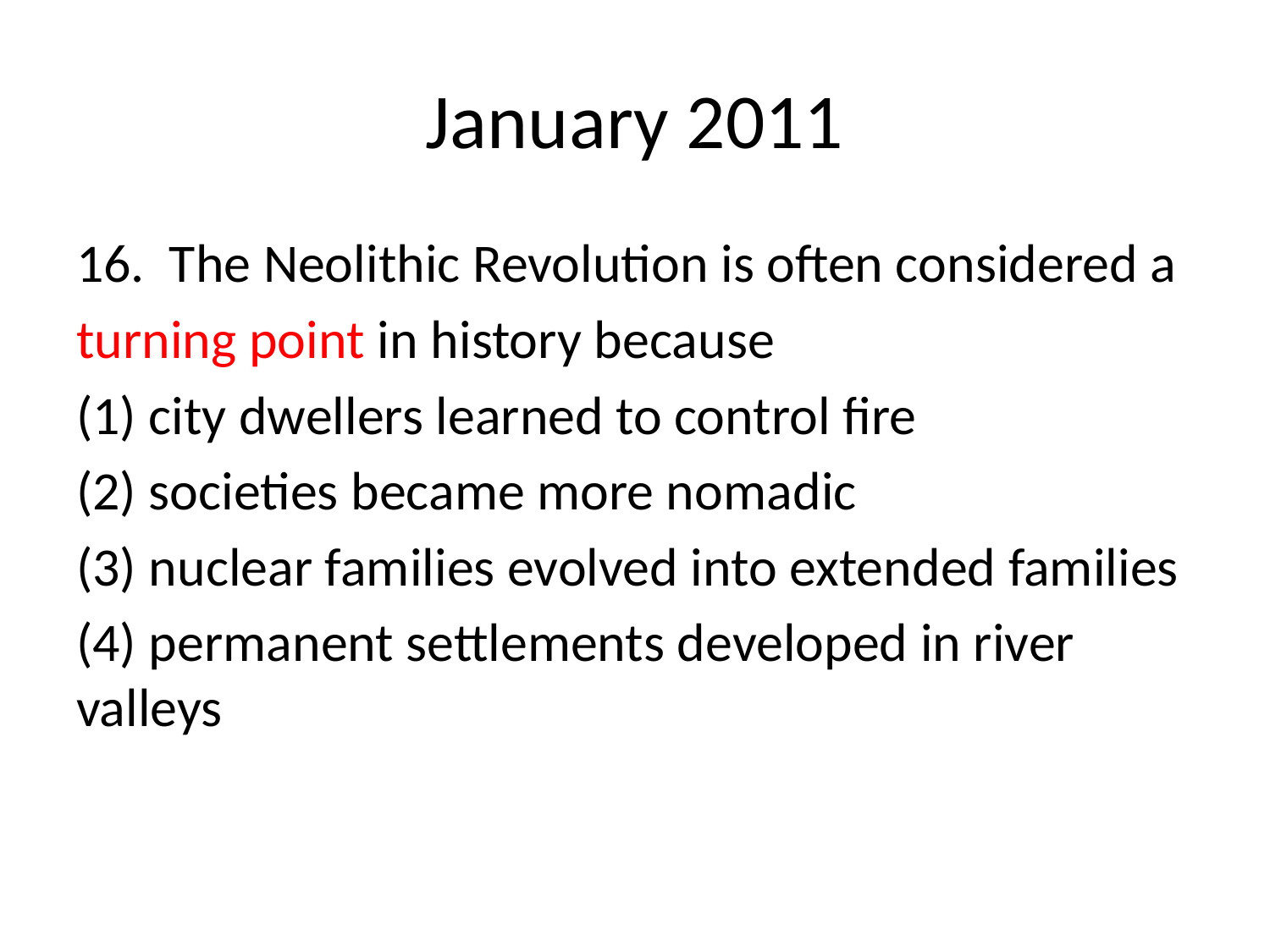

# January 2011
16.  The Neolithic Revolution is often considered a
turning point in history because
(1) city dwellers learned to control fire
(2) societies became more nomadic
(3) nuclear families evolved into extended families
(4) permanent settlements developed in river valleys